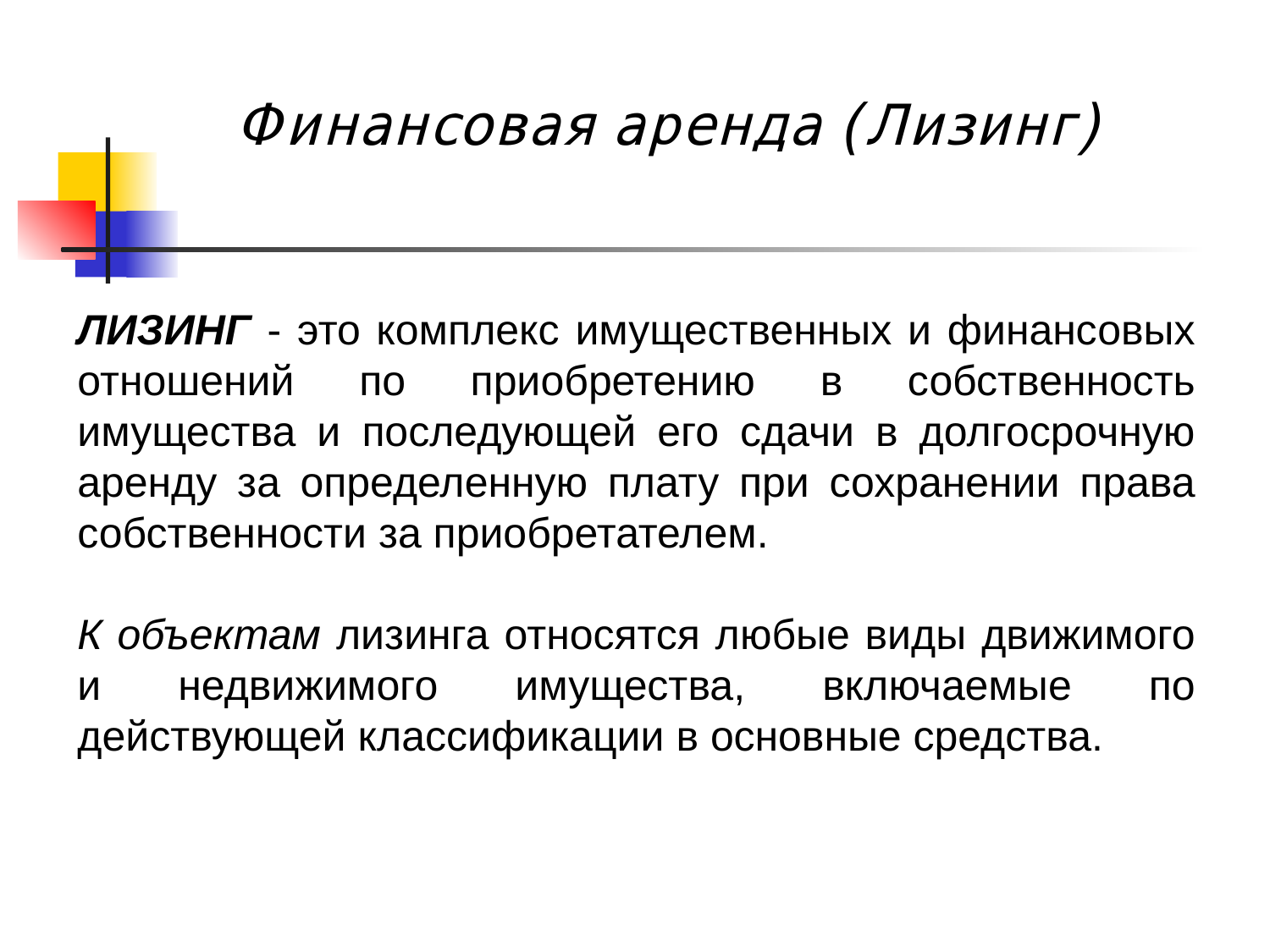

Финансовая аренда (Лизинг)
ЛИЗИНГ - это комплекс имущественных и финансовых отношений по приобретению в собственность имущества и последующей его сдачи в долгосрочную аренду за определенную плату при сохранении права собственности за приобретателем.

К объектам лизинга относятся любые виды движимого и недвижимого имущества, включаемые по действующей классификации в основные средства.